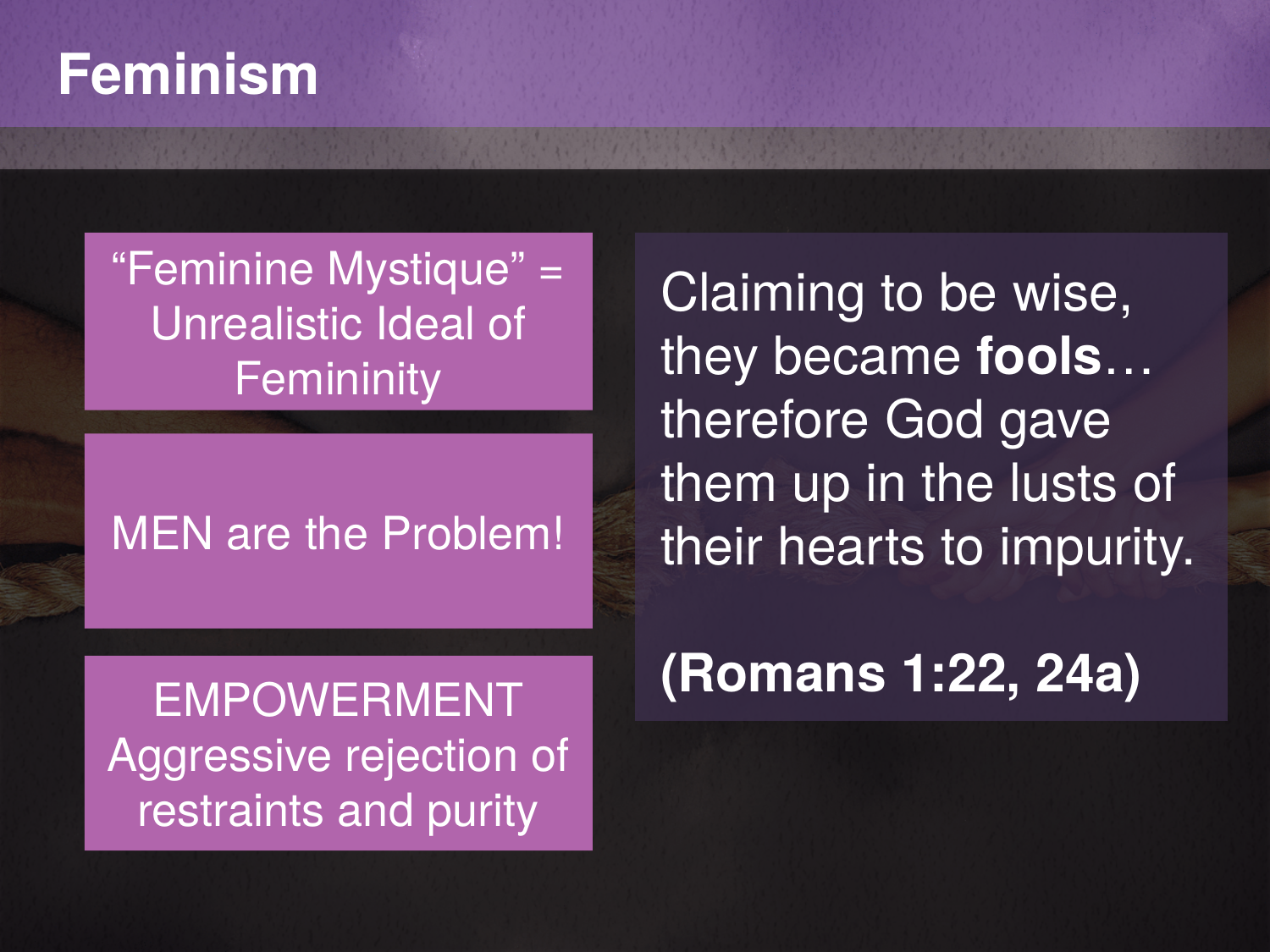

Feminism

“Feminine Mystique” =
Unrealistic Ideal of Femininity
Claiming to be wise, they became fools… therefore God gave them up in the lusts of their hearts to impurity.
(Romans 1:22, 24a)
MEN are the Problem!
EMPOWERMENT
Aggressive rejection of restraints and purity